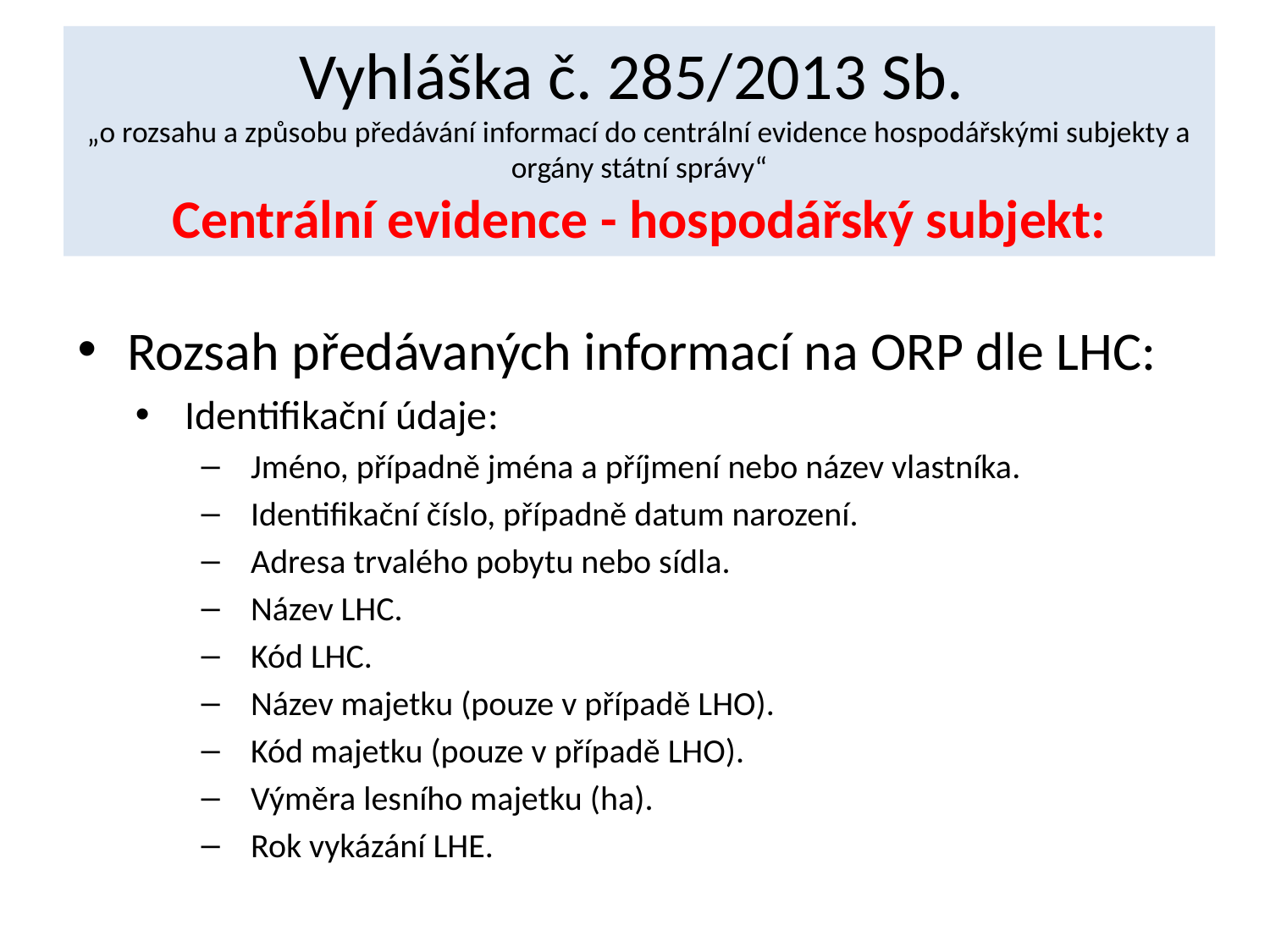

# Vyhláška č. 285/2013 Sb. „o rozsahu a způsobu předávání informací do centrální evidence hospodářskými subjekty a orgány státní správy“ Centrální evidence - hospodářský subjekt:

Rozsah předávaných informací na ORP dle LHC:
Identifikační údaje:
Jméno, případně jména a příjmení nebo název vlastníka.
Identifikační číslo, případně datum narození.
Adresa trvalého pobytu nebo sídla.
Název LHC.
Kód LHC.
Název majetku (pouze v případě LHO).
Kód majetku (pouze v případě LHO).
Výměra lesního majetku (ha).
Rok vykázání LHE.